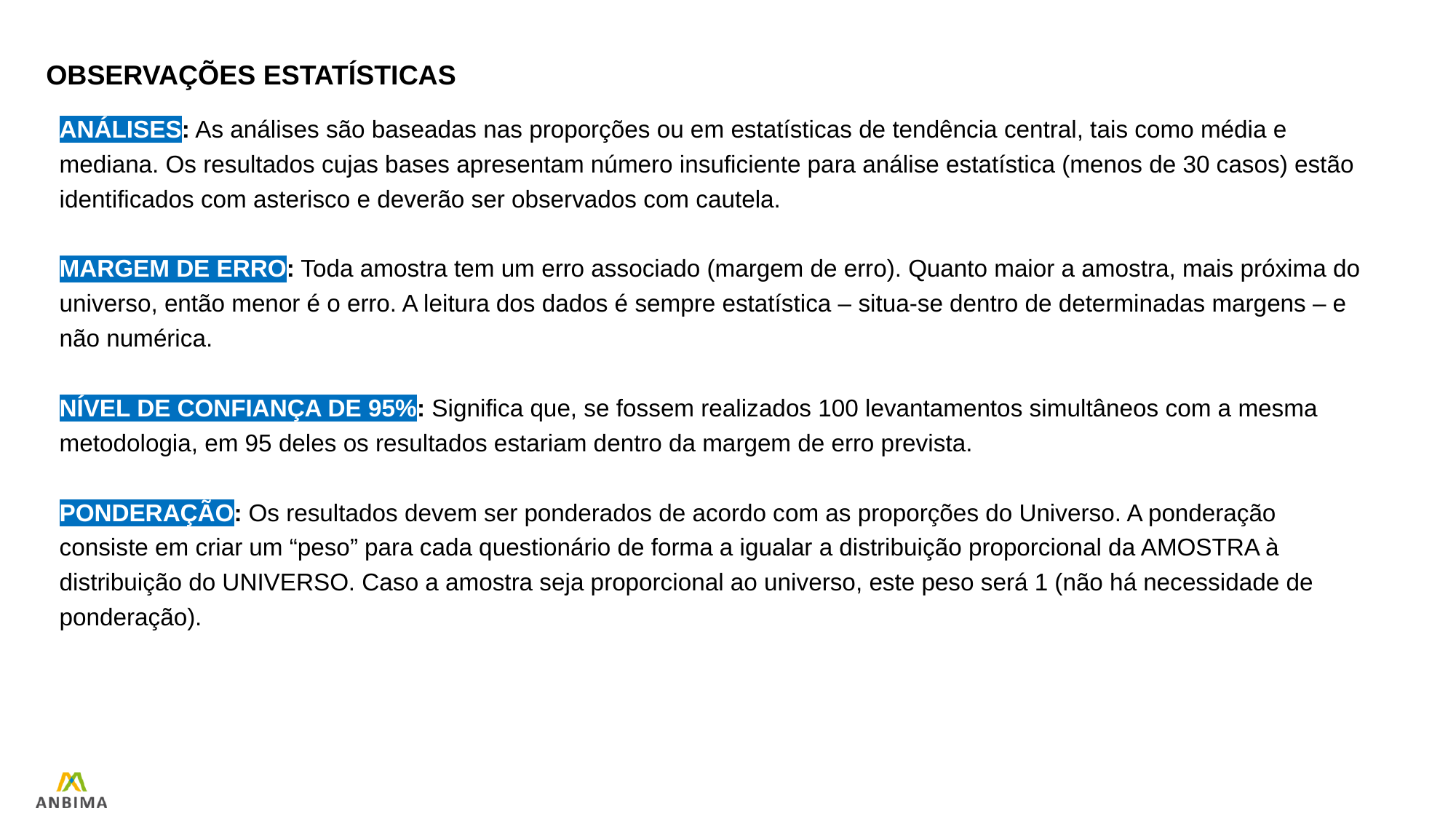

OBSERVAÇÕES ESTATÍSTICAS
ANÁLISES: As análises são baseadas nas proporções ou em estatísticas de tendência central, tais como média e mediana. Os resultados cujas bases apresentam número insuficiente para análise estatística (menos de 30 casos) estão identificados com asterisco e deverão ser observados com cautela.

MARGEM DE ERRO: Toda amostra tem um erro associado (margem de erro). Quanto maior a amostra, mais próxima do universo, então menor é o erro. A leitura dos dados é sempre estatística – situa-se dentro de determinadas margens – e não numérica.

NÍVEL DE CONFIANÇA DE 95%: Significa que, se fossem realizados 100 levantamentos simultâneos com a mesma metodologia, em 95 deles os resultados estariam dentro da margem de erro prevista.

PONDERAÇÃO: Os resultados devem ser ponderados de acordo com as proporções do Universo. A ponderação consiste em criar um “peso” para cada questionário de forma a igualar a distribuição proporcional da AMOSTRA à distribuição do UNIVERSO. Caso a amostra seja proporcional ao universo, este peso será 1 (não há necessidade de ponderação).